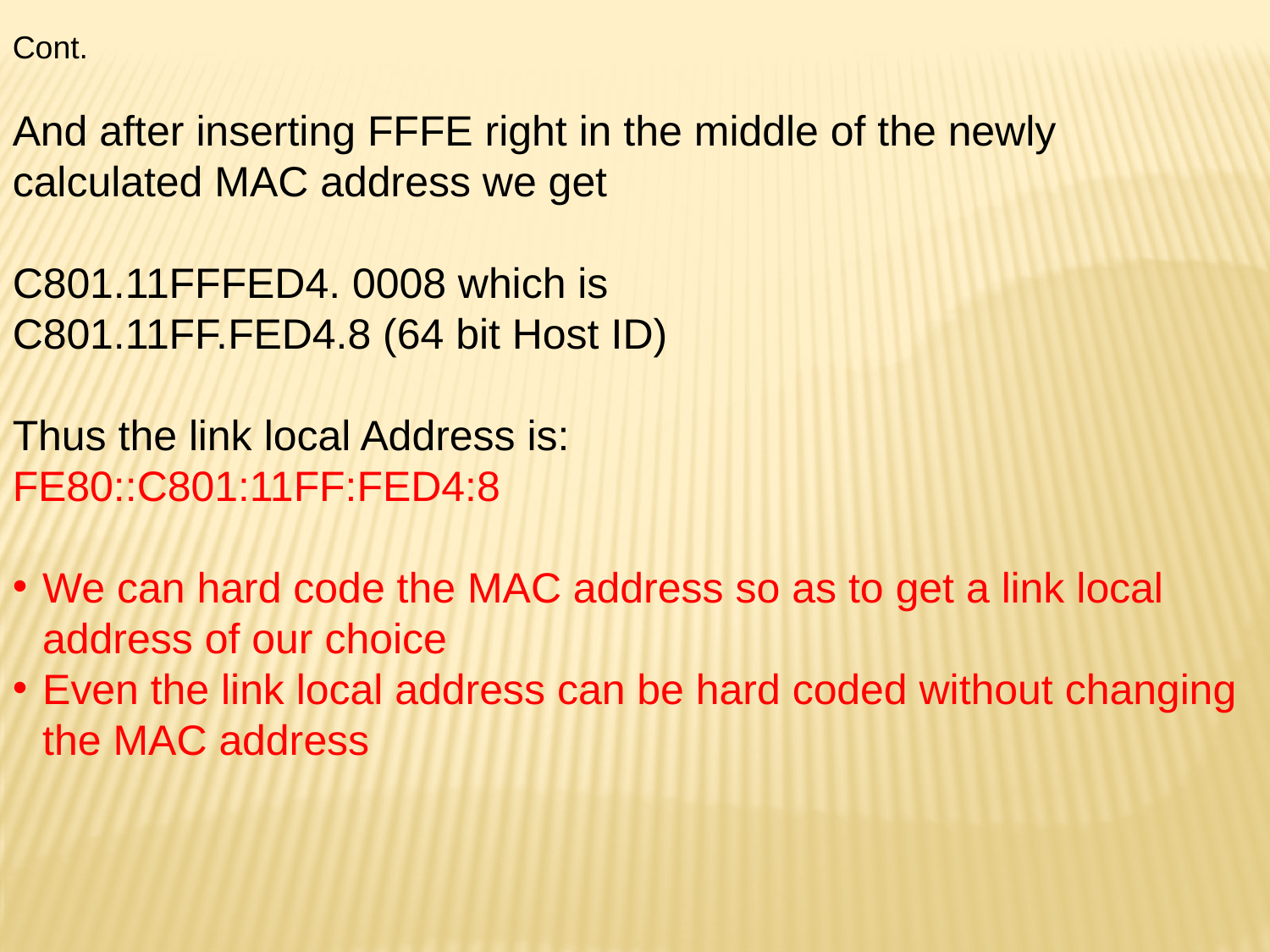

Cont.

And after inserting FFFE right in the middle of the newly calculated MAC address we get

C801.11FFFED4. 0008 which is
C801.11FF.FED4.8 (64 bit Host ID)

Thus the link local Address is:
FE80::C801:11FF:FED4:8

We can hard code the MAC address so as to get a link local address of our choice
Even the link local address can be hard coded without changing the MAC address